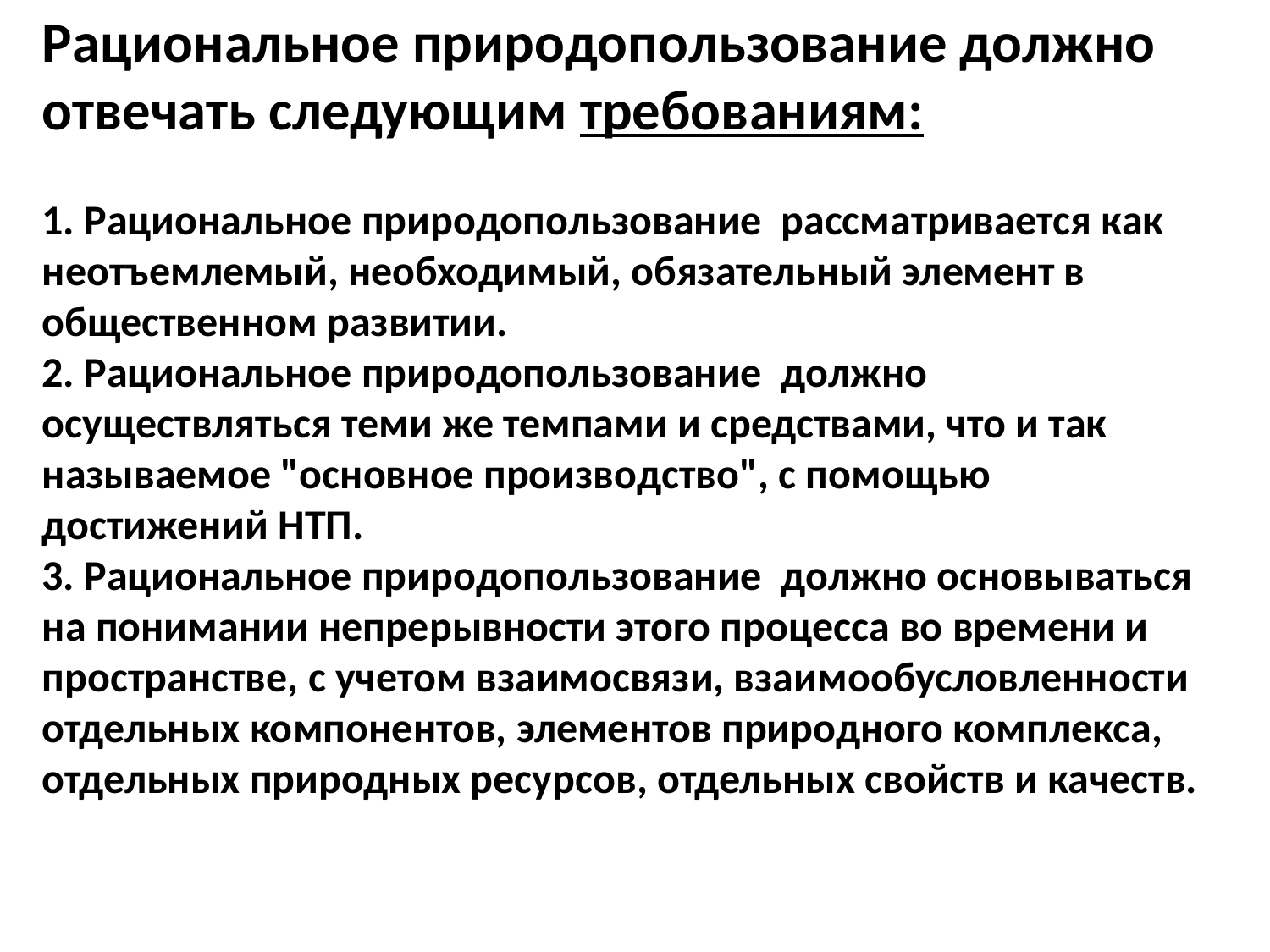

Рациональное природопользование должно отвечать следующим требованиям:

1. Рациональное природопользование  рассматривается как  неотъемлемый, необходимый, обязательный элемент в общественном развитии.
2. Рациональное природопользование  должно осуществляться теми же темпами и средствами, что и так называемое "основное производство", с помощью достижений НТП.
3. Рациональное природопользование  должно основываться на понимании непрерывности этого процесса во времени и пространстве, с учетом взаимосвязи, взаимообусловленности отдельных компонентов, элементов природного комплекса, отдельных природных ресурсов, отдельных свойств и качеств.